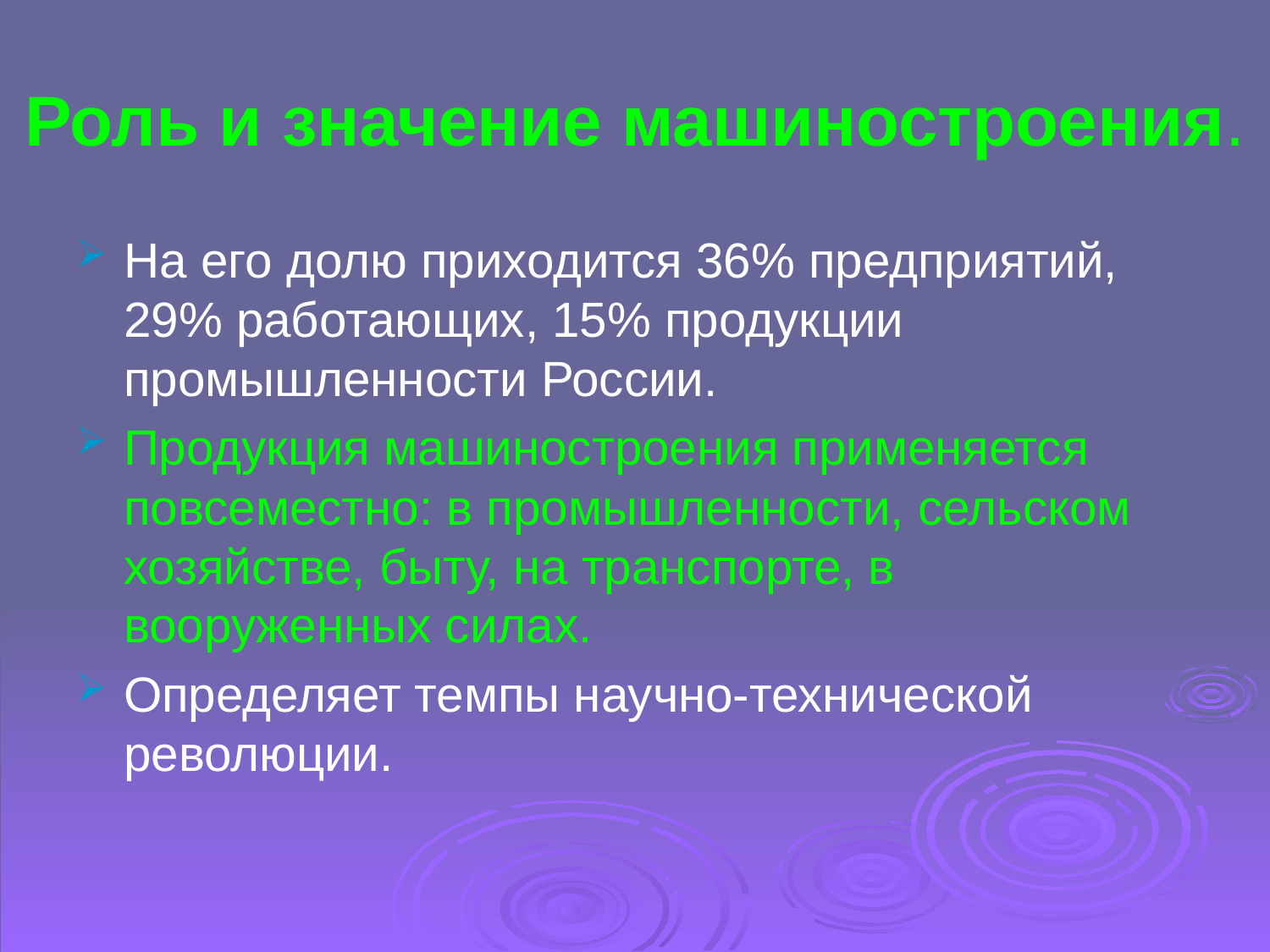

# Роль и значение машиностроения.
На его долю приходится 36% предприятий, 29% работающих, 15% продукции промышленности России.
Продукция машиностроения применяется повсеместно: в промышленности, сельском хозяйстве, быту, на транспорте, в вооруженных силах.
Определяет темпы научно-технической революции.